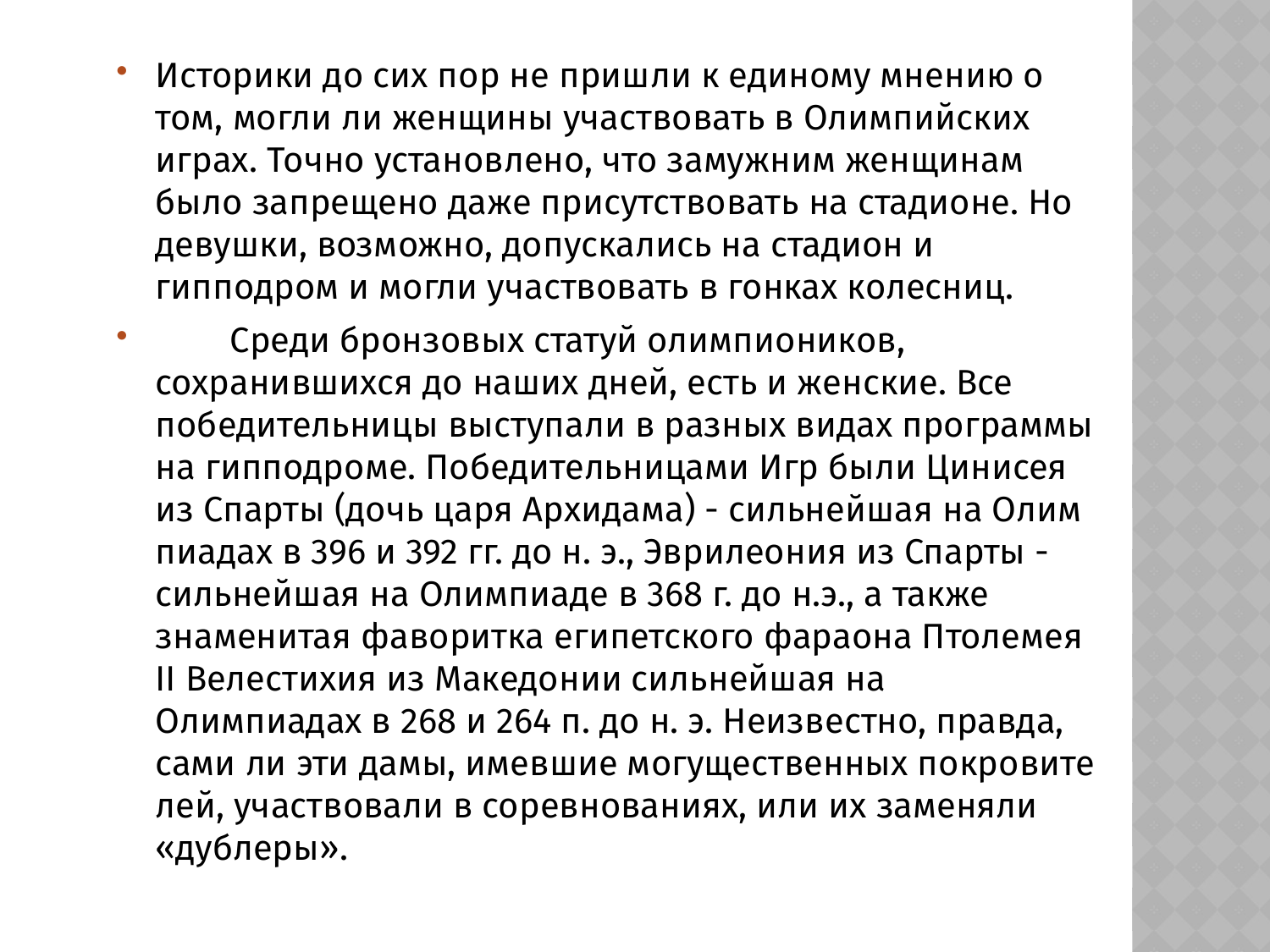

Историки до сих пор не пришли к единому мнению о том, могли ли женщины участвовать в Олимпийских играх. Точно уста­новлено, что замужним женщинам было запрещено даже присут­ствовать на стадионе. Но девушки, возможно, допускались на ста­дион и гипподром и могли участвовать в гонках колесниц.
        Среди бронзовых статуй олимпиоников, сохранившихся до на­ших дней, есть и женские. Все победительницы выступали в раз­ных видах программы на гипподроме. Победительницами Игр были Цинисея из Спарты (дочь царя Архидама) - сильнейшая на Олим­пиадах в 396 и 392 гг. до н. э., Эврилеония из Спарты - сильнейшая на Олимпиаде в 368 г. до н.э., а также знаменитая фаворитка египетского фараона Птолемея II Велестихия из Македонии ­сильнейшая на Олимпиадах в 268 и 264 п. до н. э. Неизвестно, правда, сами ли эти дамы, имевшие могущественных покровите­лей, участвовали в соревнованиях, или их заменяли «дублеры».